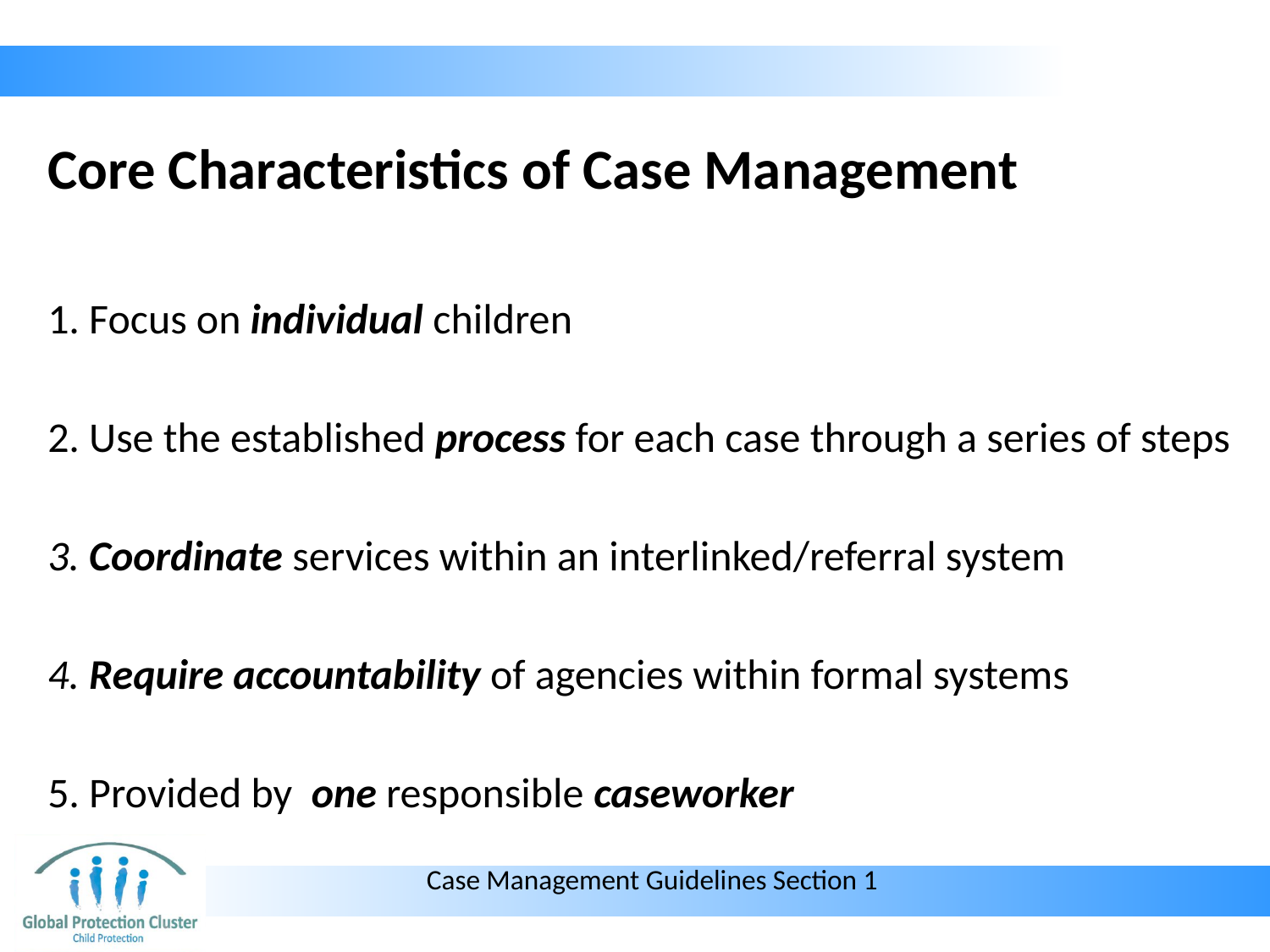

# Core Characteristics of Case Management

1. Focus on individual children

2. Use the established process for each case through a series of steps

3. Coordinate services within an interlinked/referral system

4. Require accountability of agencies within formal systems

5. Provided by  one responsible caseworker

Case Management Guidelines Section 1